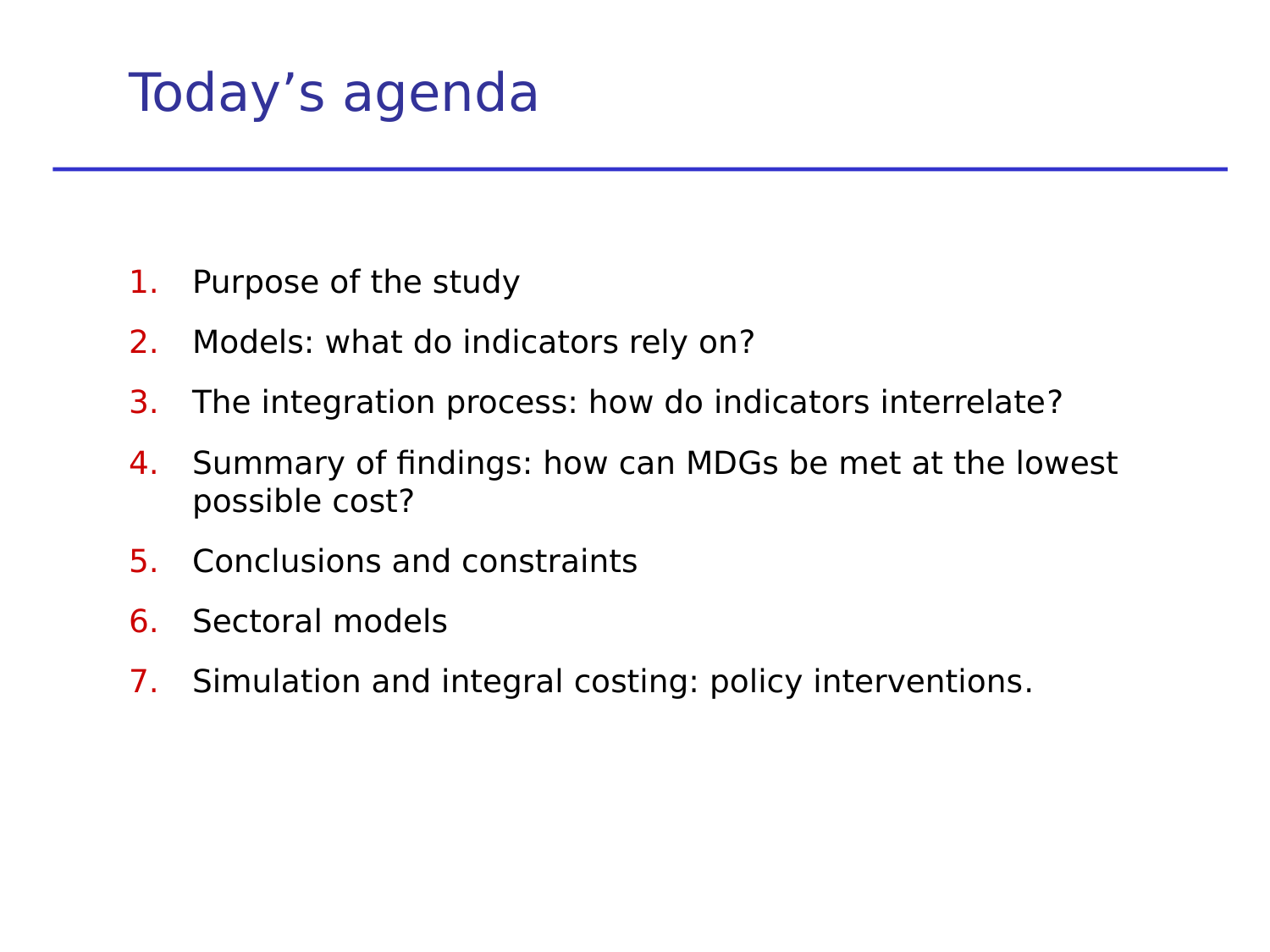

Today’s agenda

Purpose of the study
Models: what do indicators rely on?
The integration process: how do indicators interrelate?
Summary of findings: how can MDGs be met at the lowest possible cost?
Conclusions and constraints
Sectoral models
Simulation and integral costing: policy interventions.